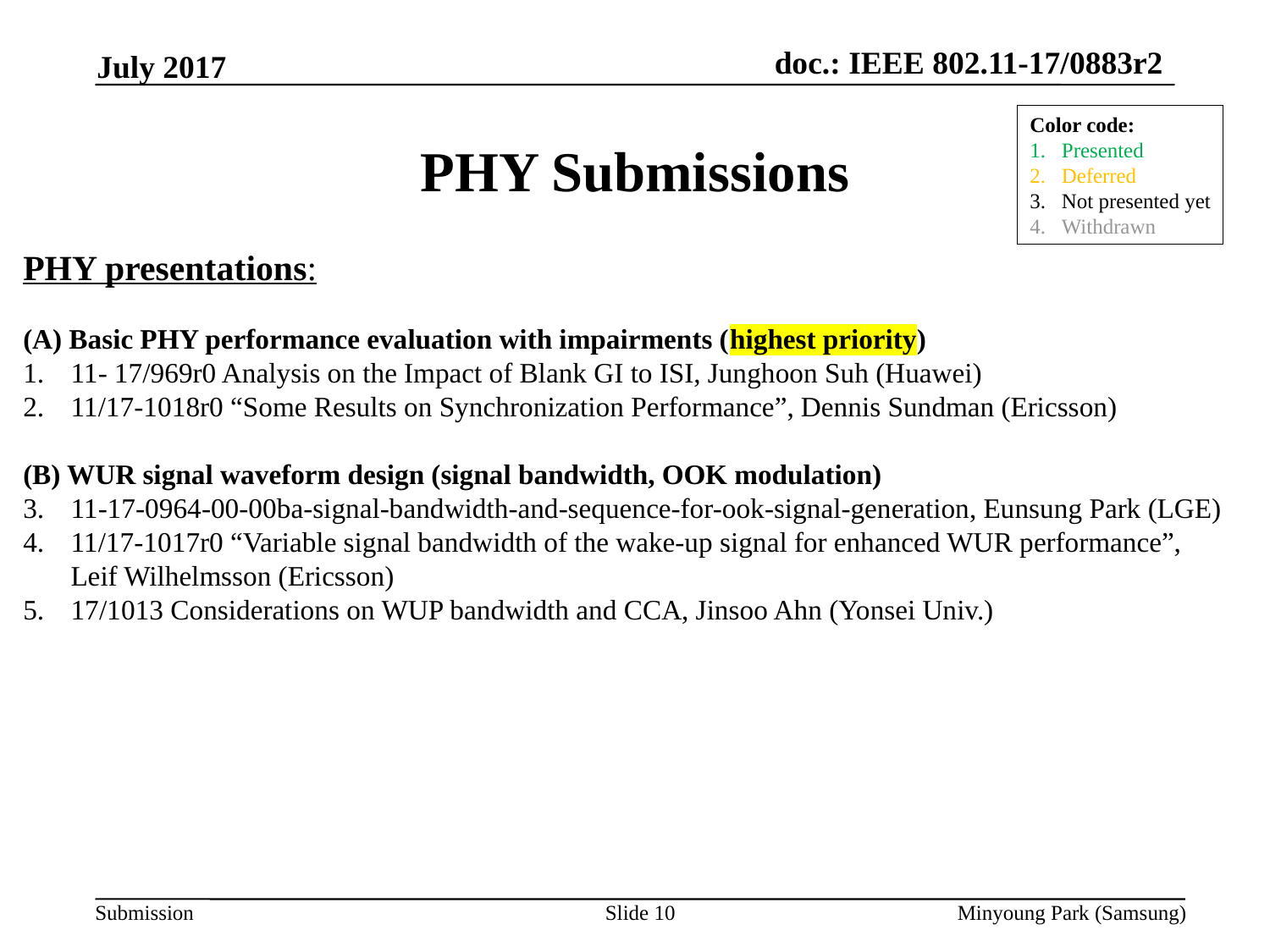

July 2017
# PHY Submissions
Color code:
Presented
Deferred
Not presented yet
Withdrawn
PHY presentations:

(A) Basic PHY performance evaluation with impairments (highest priority)
11- 17/969r0 Analysis on the Impact of Blank GI to ISI, Junghoon Suh (Huawei)
11/17-1018r0 “Some Results on Synchronization Performance”, Dennis Sundman (Ericsson)

(B) WUR signal waveform design (signal bandwidth, OOK modulation)
11-17-0964-00-00ba-signal-bandwidth-and-sequence-for-ook-signal-generation, Eunsung Park (LGE)
11/17-1017r0 “Variable signal bandwidth of the wake-up signal for enhanced WUR performance”, Leif Wilhelmsson (Ericsson)
17/1013 Considerations on WUP bandwidth and CCA, Jinsoo Ahn (Yonsei Univ.)

Slide 10
Minyoung Park (Samsung)